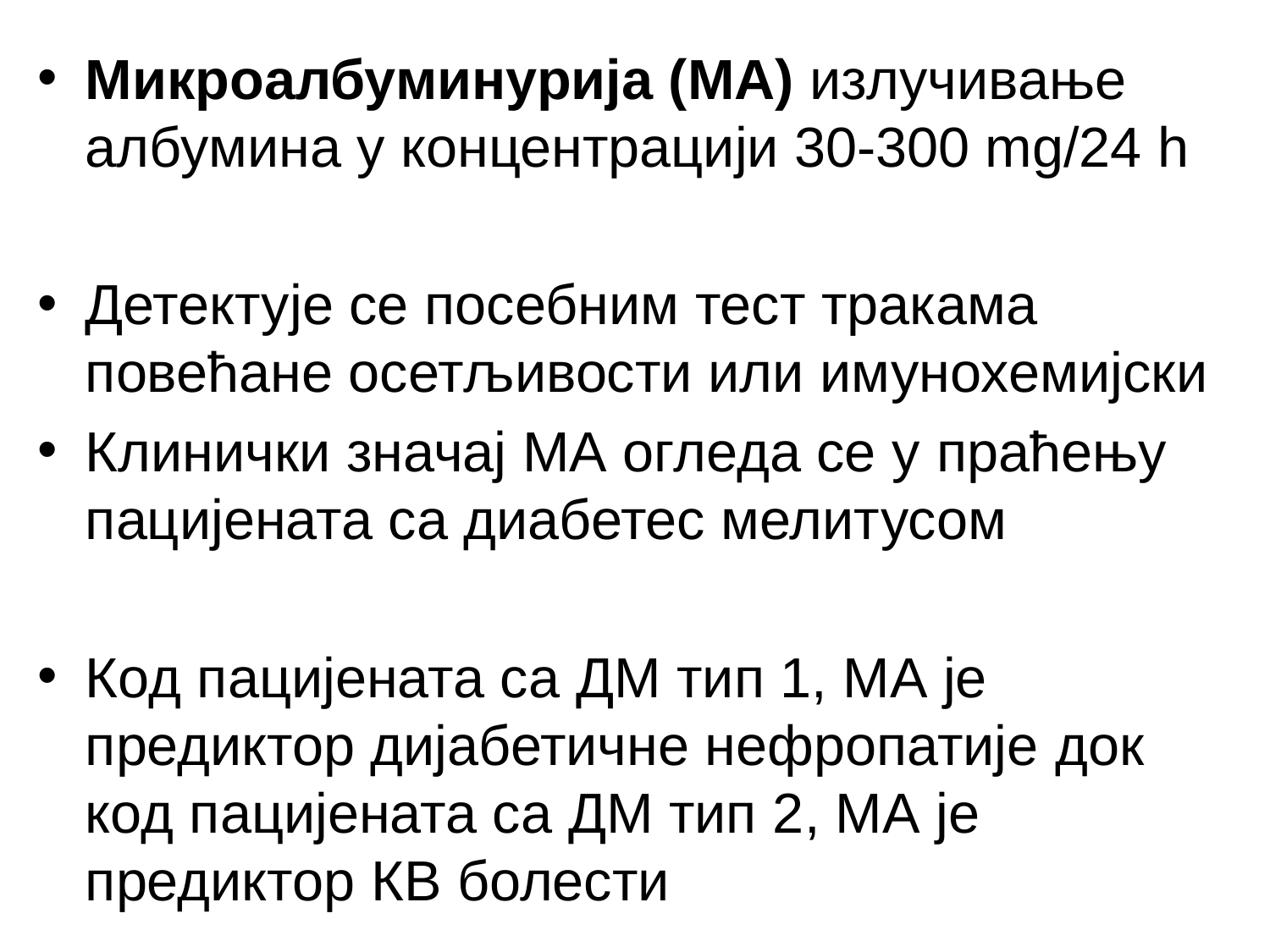

Микроалбуминурија (МА) излучивање албумина у концентрацији 30-300 mg/24 h

Детектује се посебним тест тракама повећане осетљивости или имунохемијски
Клинички значај МА огледа се у праћењу пацијената са диабетес мелитусом

Код пацијената са ДМ тип 1, МА је предиктор дијабетичне нефропатије док код пацијената са ДМ тип 2, МА је предиктор КВ болести